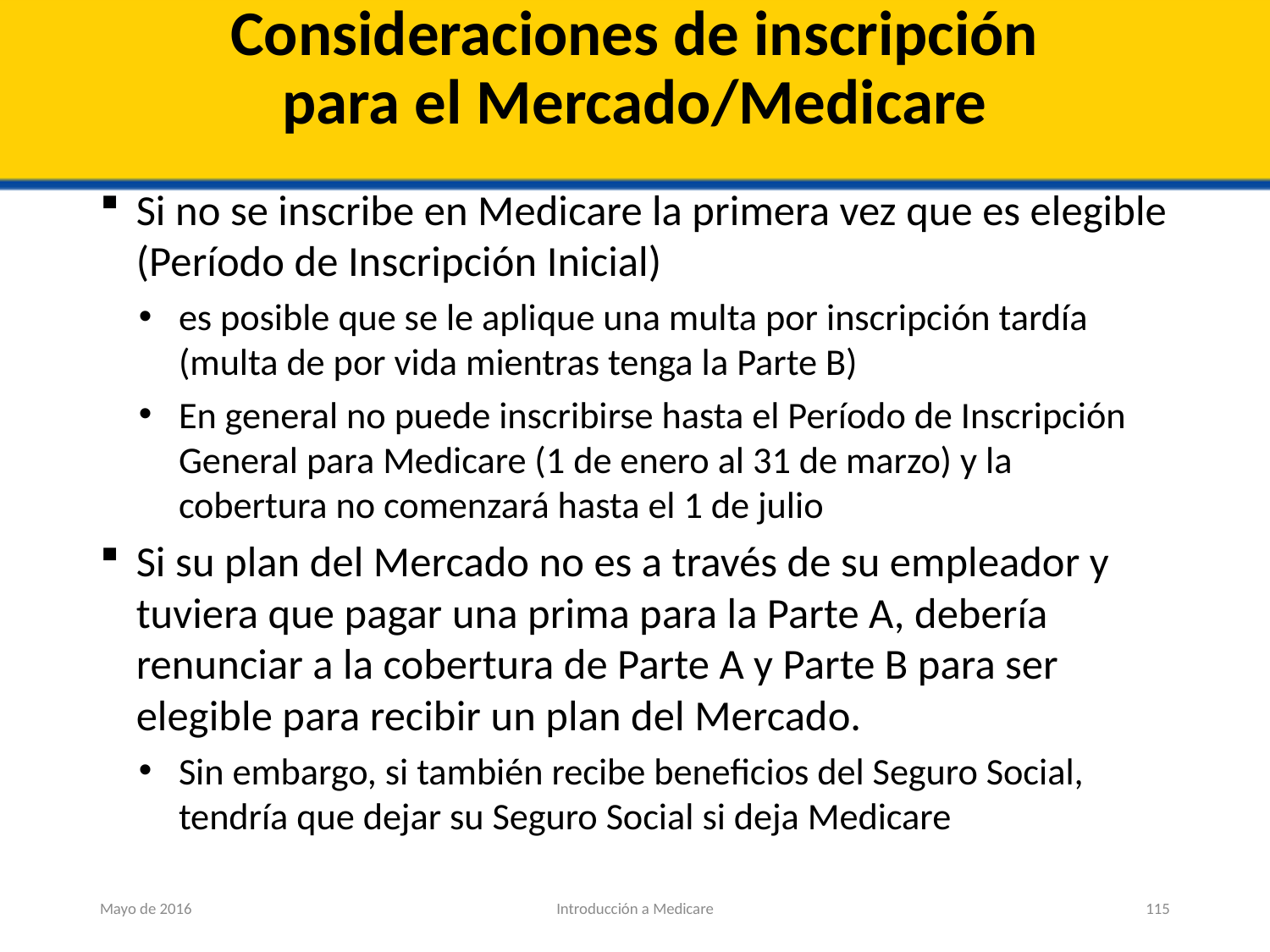

# Consideraciones de inscripción para el Mercado/Medicare
Si no se inscribe en Medicare la primera vez que es elegible (Período de Inscripción Inicial)
es posible que se le aplique una multa por inscripción tardía (multa de por vida mientras tenga la Parte B)
En general no puede inscribirse hasta el Período de Inscripción General para Medicare (1 de enero al 31 de marzo) y la cobertura no comenzará hasta el 1 de julio
Si su plan del Mercado no es a través de su empleador y tuviera que pagar una prima para la Parte A, debería renunciar a la cobertura de Parte A y Parte B para ser elegible para recibir un plan del Mercado.
Sin embargo, si también recibe beneficios del Seguro Social, tendría que dejar su Seguro Social si deja Medicare

Mayo de 2016
Introducción a Medicare
115